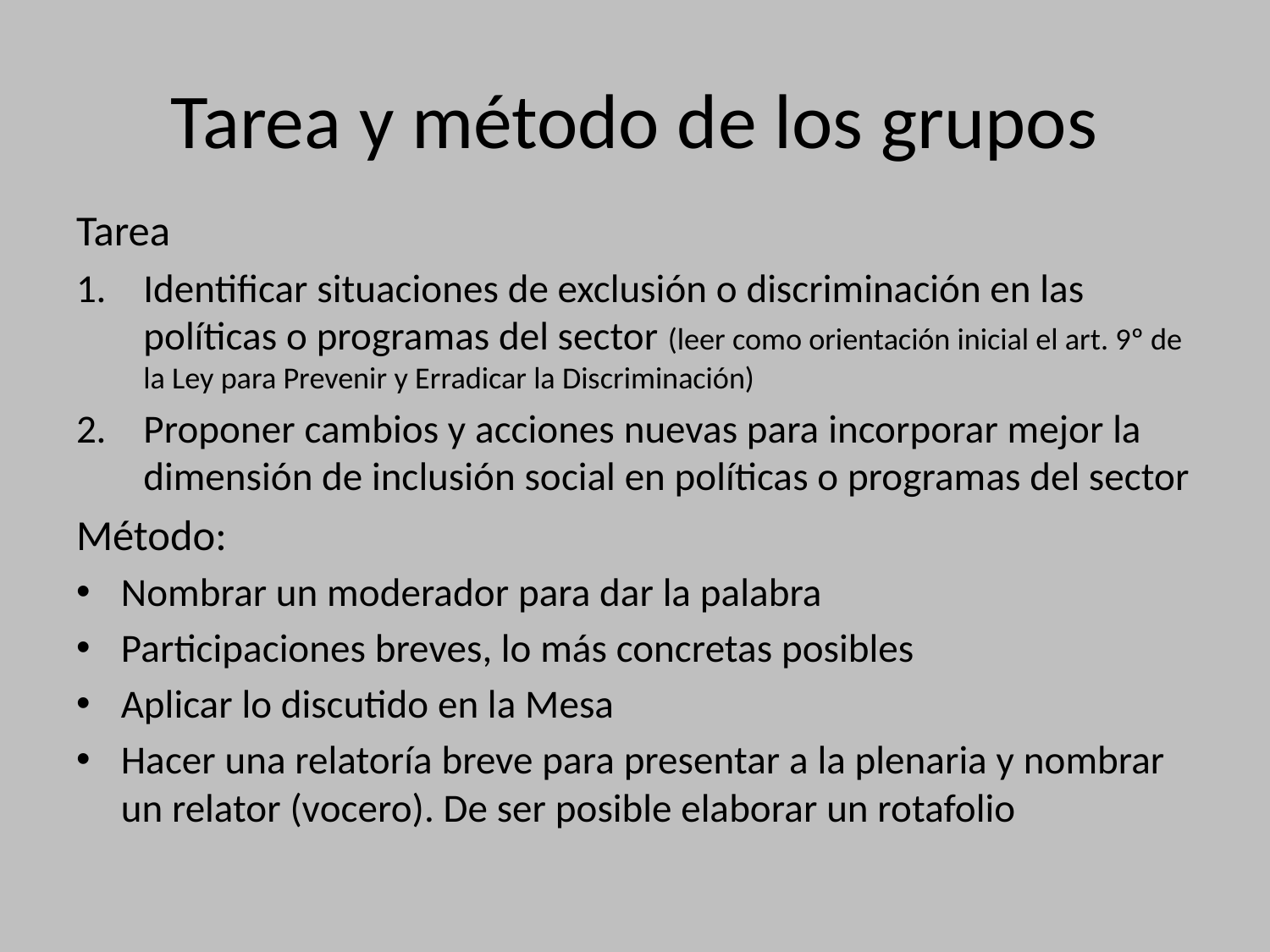

# Tarea y método de los grupos
Tarea
Identificar situaciones de exclusión o discriminación en las políticas o programas del sector (leer como orientación inicial el art. 9º de la Ley para Prevenir y Erradicar la Discriminación)
Proponer cambios y acciones nuevas para incorporar mejor la dimensión de inclusión social en políticas o programas del sector
Método:
Nombrar un moderador para dar la palabra
Participaciones breves, lo más concretas posibles
Aplicar lo discutido en la Mesa
Hacer una relatoría breve para presentar a la plenaria y nombrar un relator (vocero). De ser posible elaborar un rotafolio